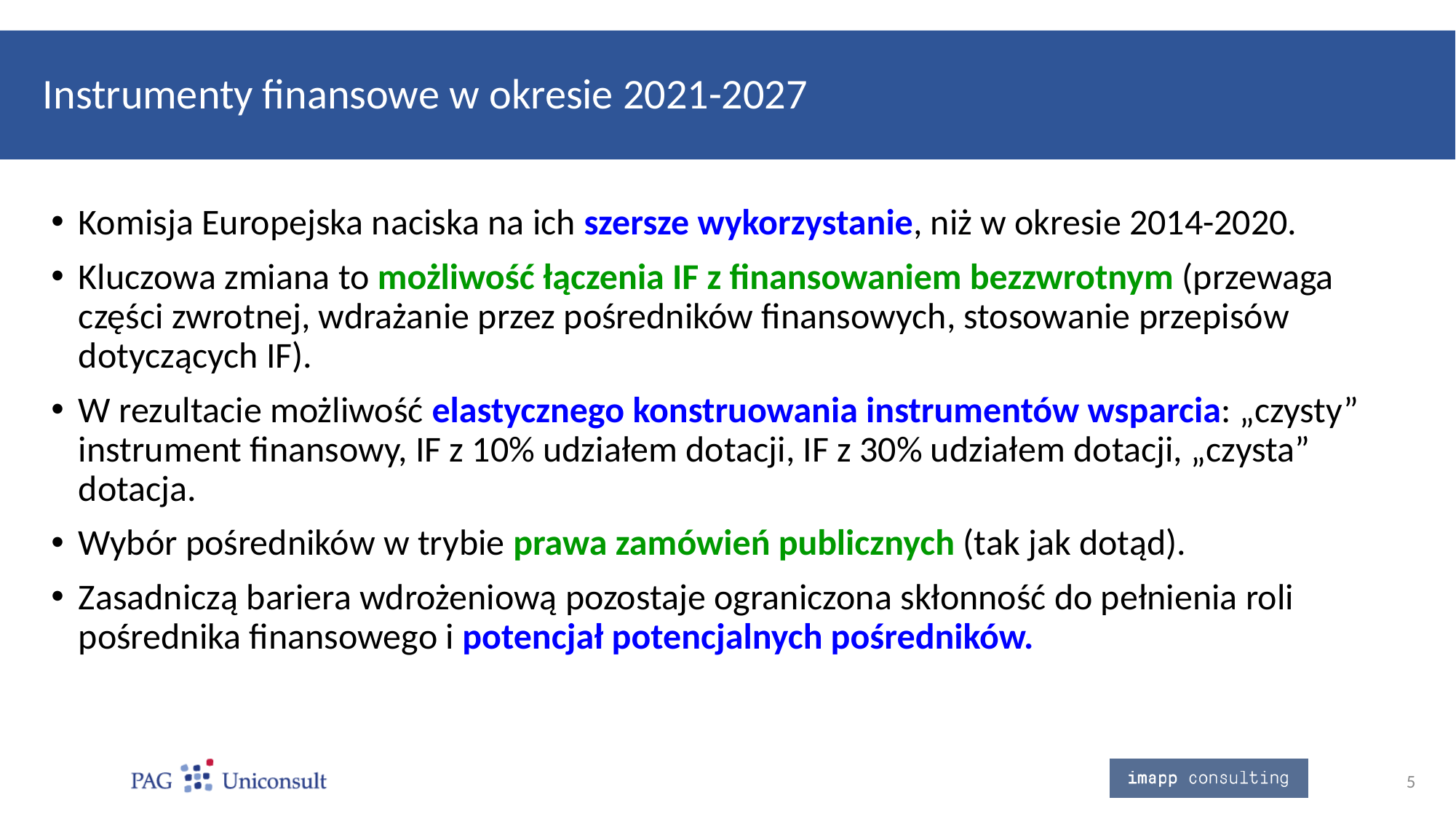

# Instrumenty finansowe w okresie 2021-2027
Komisja Europejska naciska na ich szersze wykorzystanie, niż w okresie 2014-2020.
Kluczowa zmiana to możliwość łączenia IF z finansowaniem bezzwrotnym (przewaga części zwrotnej, wdrażanie przez pośredników finansowych, stosowanie przepisów dotyczących IF).
W rezultacie możliwość elastycznego konstruowania instrumentów wsparcia: „czysty” instrument finansowy, IF z 10% udziałem dotacji, IF z 30% udziałem dotacji, „czysta” dotacja.
Wybór pośredników w trybie prawa zamówień publicznych (tak jak dotąd).
Zasadniczą bariera wdrożeniową pozostaje ograniczona skłonność do pełnienia roli pośrednika finansowego i potencjał potencjalnych pośredników.

5